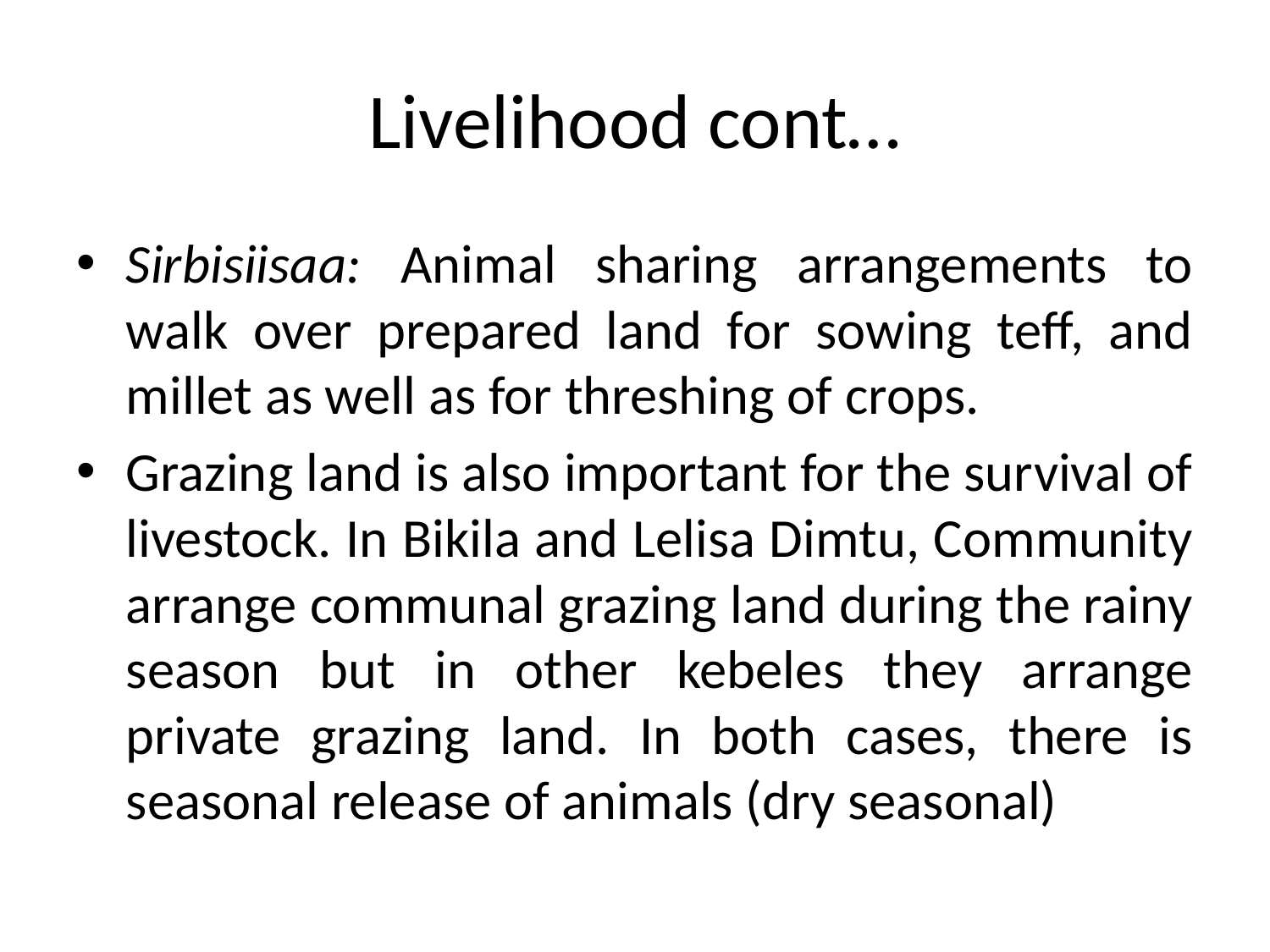

# Livelihood cont…
Sirbisiisaa: Animal sharing arrangements to walk over prepared land for sowing teff, and millet as well as for threshing of crops.
Grazing land is also important for the survival of livestock. In Bikila and Lelisa Dimtu, Community arrange communal grazing land during the rainy season but in other kebeles they arrange private grazing land. In both cases, there is seasonal release of animals (dry seasonal)